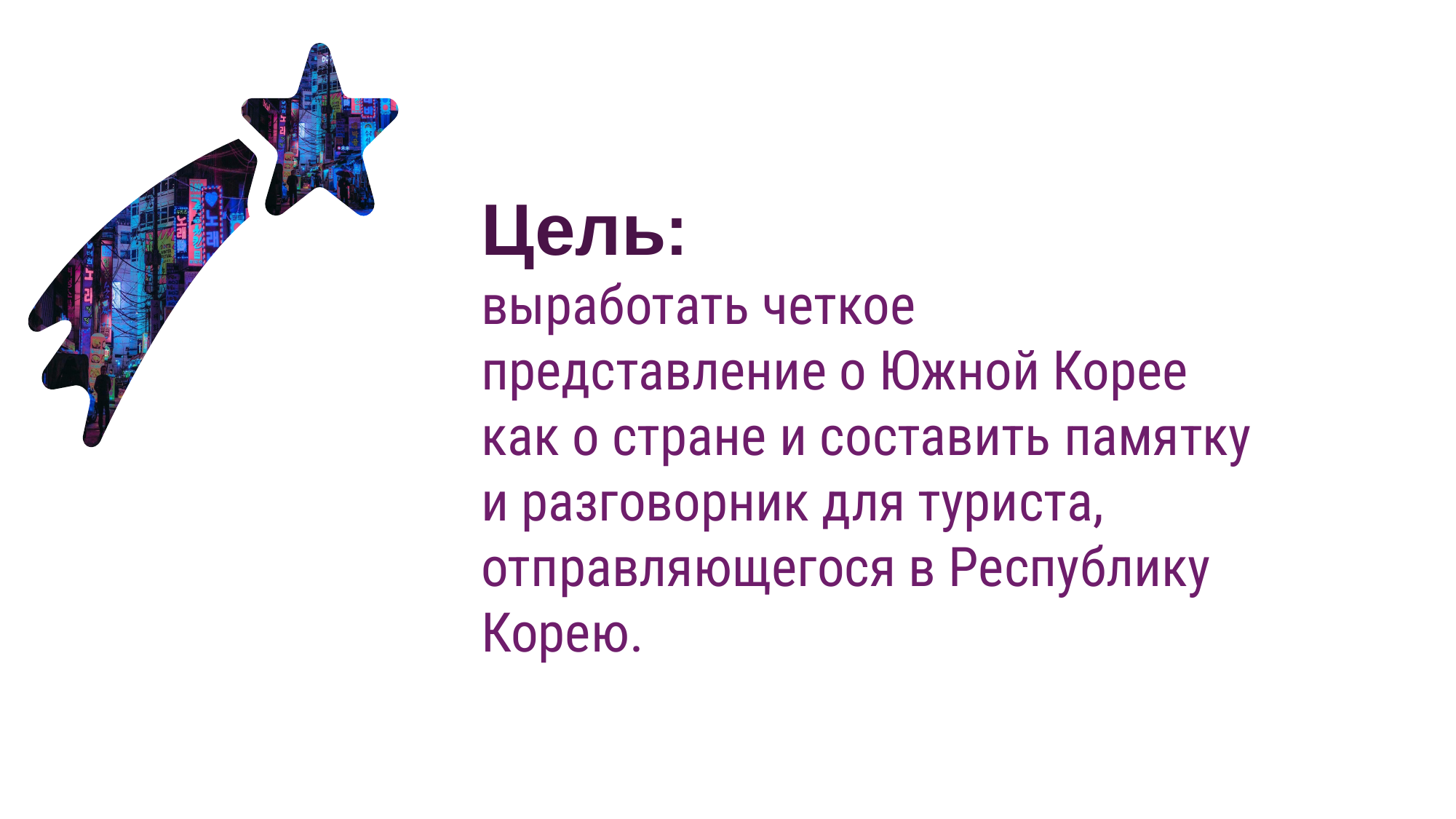

Задачи:
•	Познакомиться с Южной Кореей
•	Изучить менталитет корейцев
•	Выявить культурные особенности Республики Кореи
•	Сравнить менталитет России и Республики Кореи
•	Составить памятку для путешественника о тонкостях поведения в южнокорейском обществе
•	Составить разговорник с минимальным набором повседневных фраз

Цель:
выработать четкое представление о Южной Корее как о стране и составить памятку и разговорник для туриста, отправляющегося в Республику Корею.